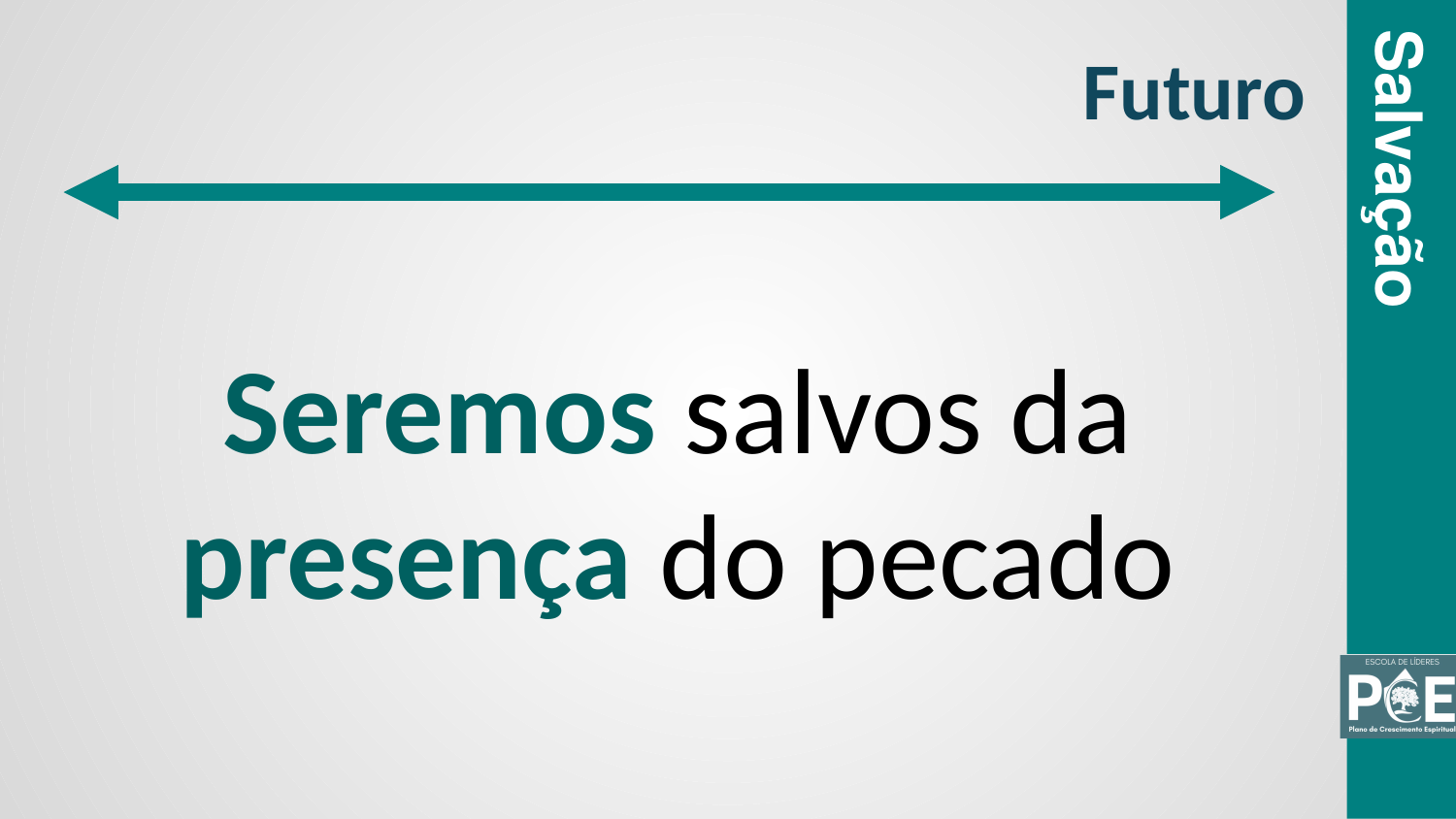

Futuro

Salvação
Seremos salvos da presença do pecado